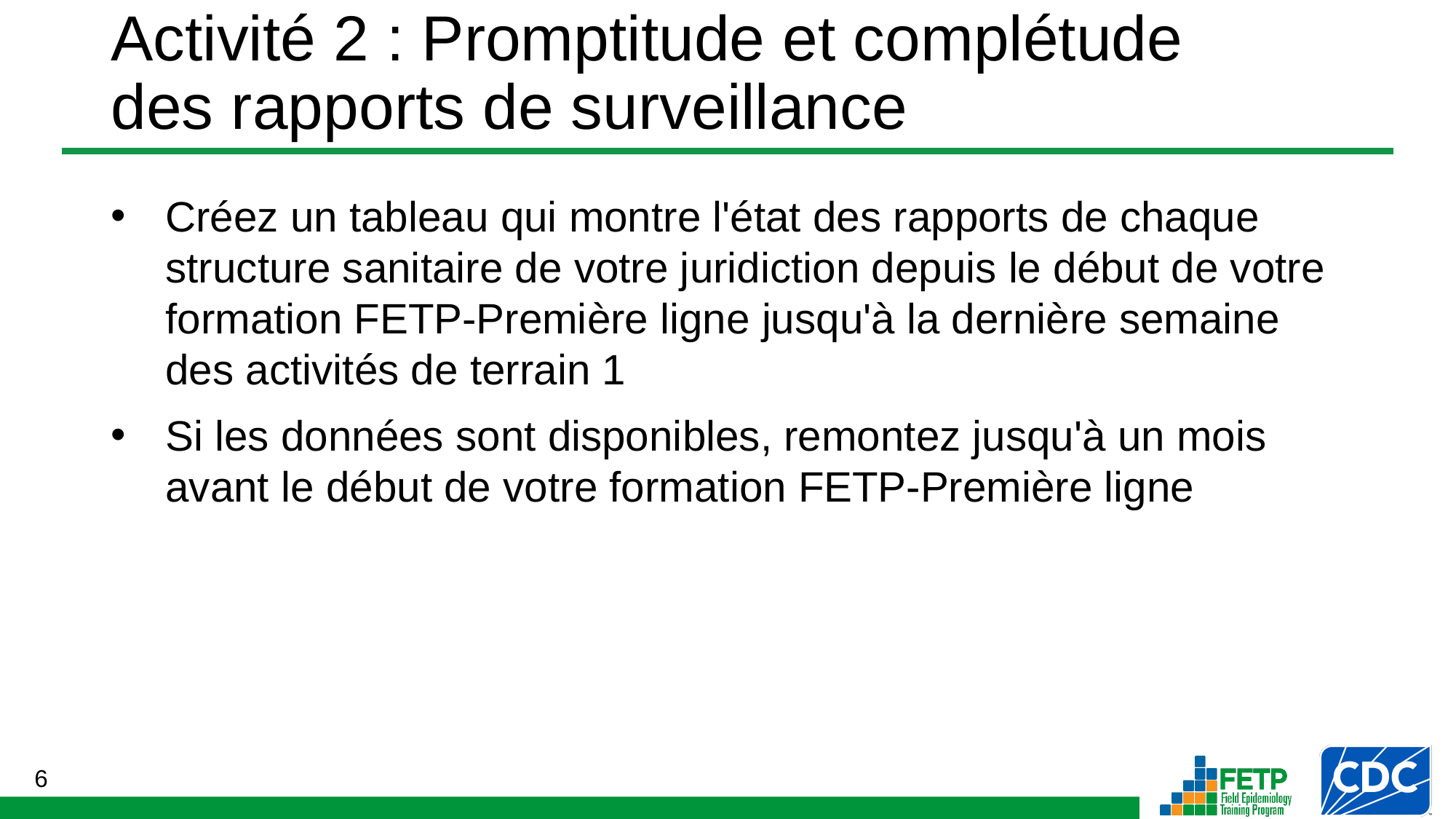

# Activité 2 : Promptitude et complétude des rapports de surveillance

Créez un tableau qui montre l'état des rapports de chaque structure sanitaire de votre juridiction depuis le début de votre formation FETP-Première ligne jusqu'à la dernière semaine des activités de terrain 1
Si les données sont disponibles, remontez jusqu'à un mois avant le début de votre formation FETP-Première ligne